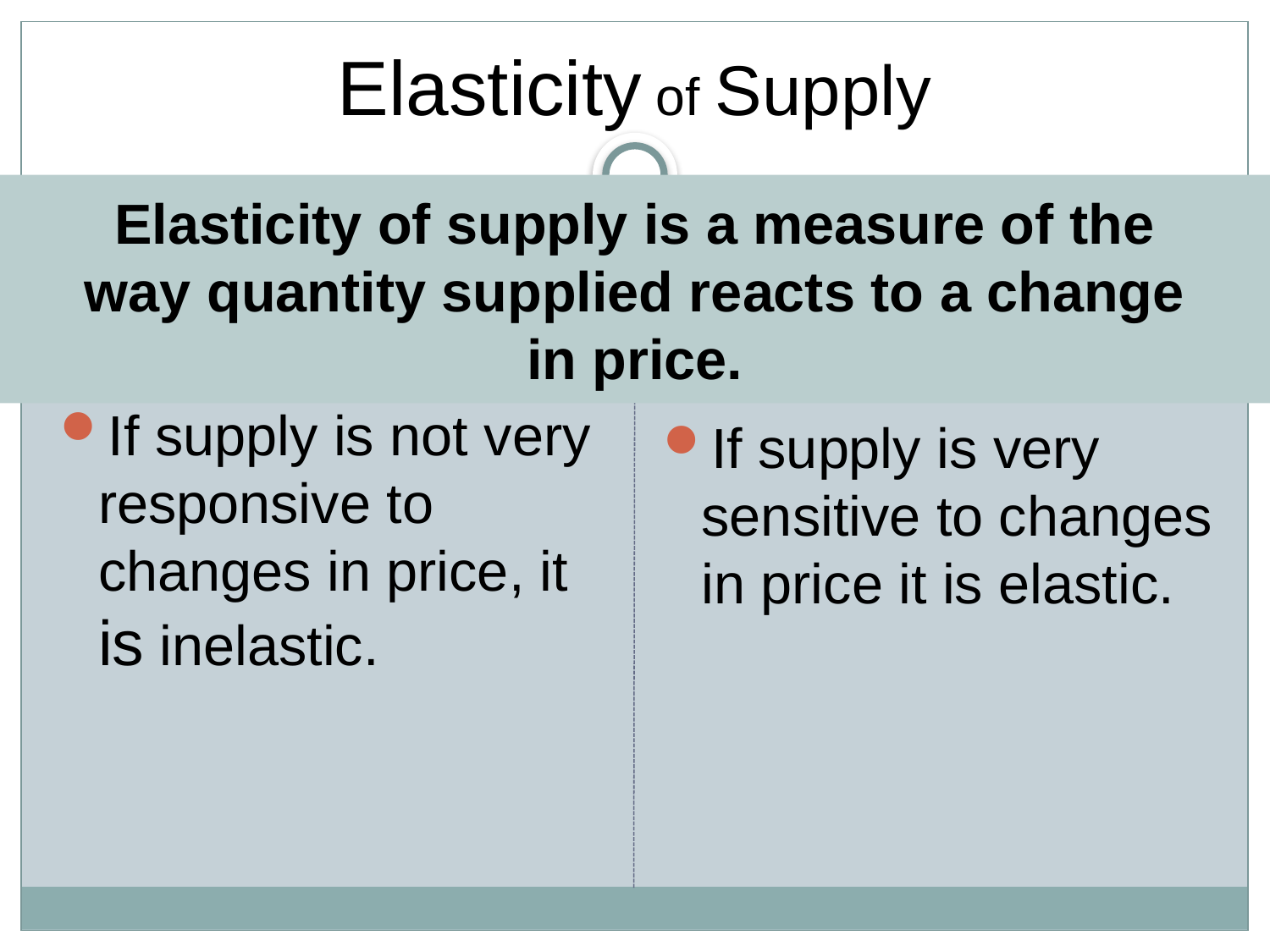

# Elasticity of Supply
Elasticity of supply is a measure of the way quantity supplied reacts to a change in price.
If supply is not very responsive to changes in price, it is inelastic.
If supply is very sensitive to changes in price it is elastic.